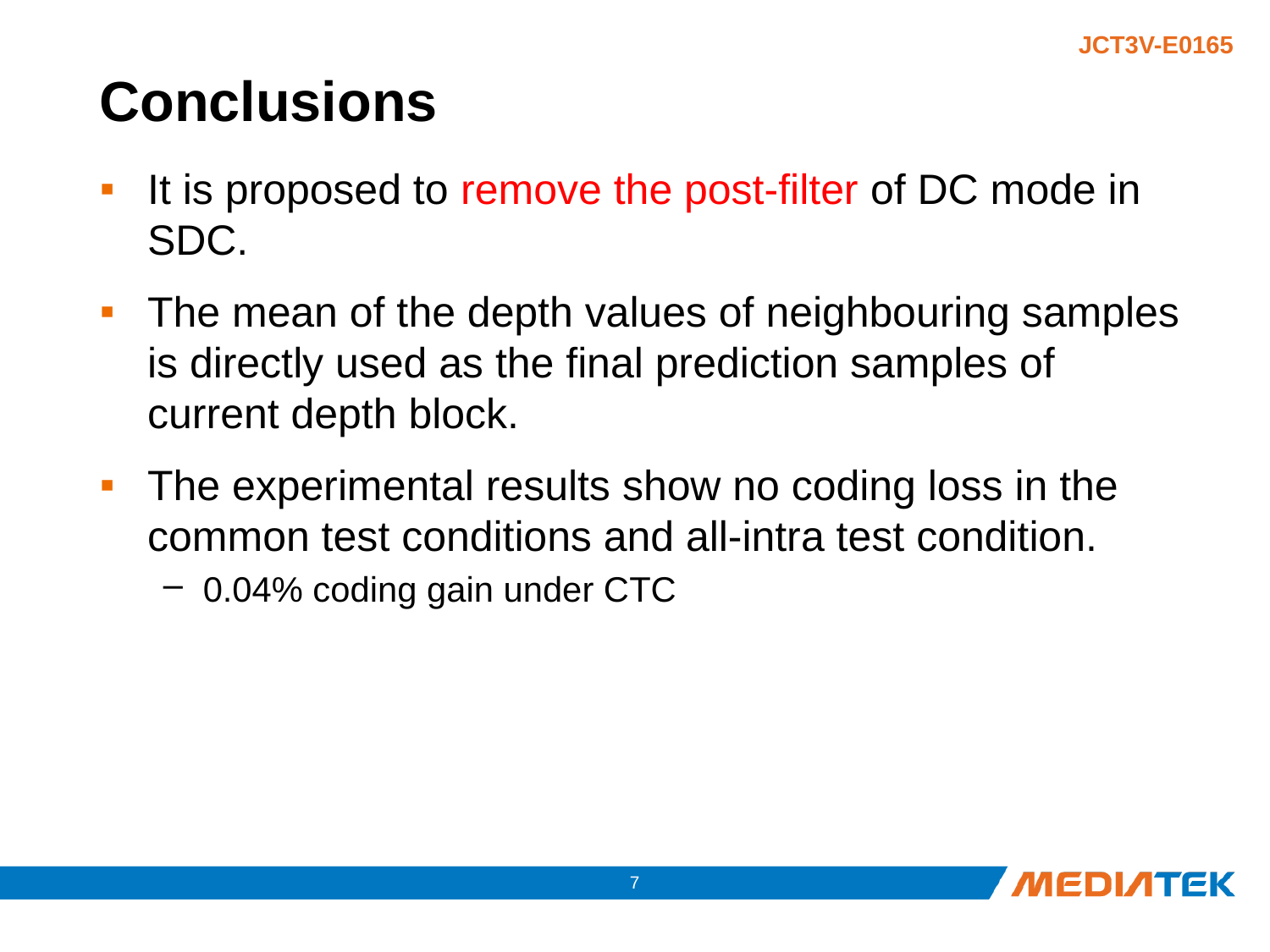

# Conclusions
It is proposed to remove the post-filter of DC mode in SDC.
The mean of the depth values of neighbouring samples is directly used as the final prediction samples of current depth block.
The experimental results show no coding loss in the common test conditions and all-intra test condition.
0.04% coding gain under CTC

7